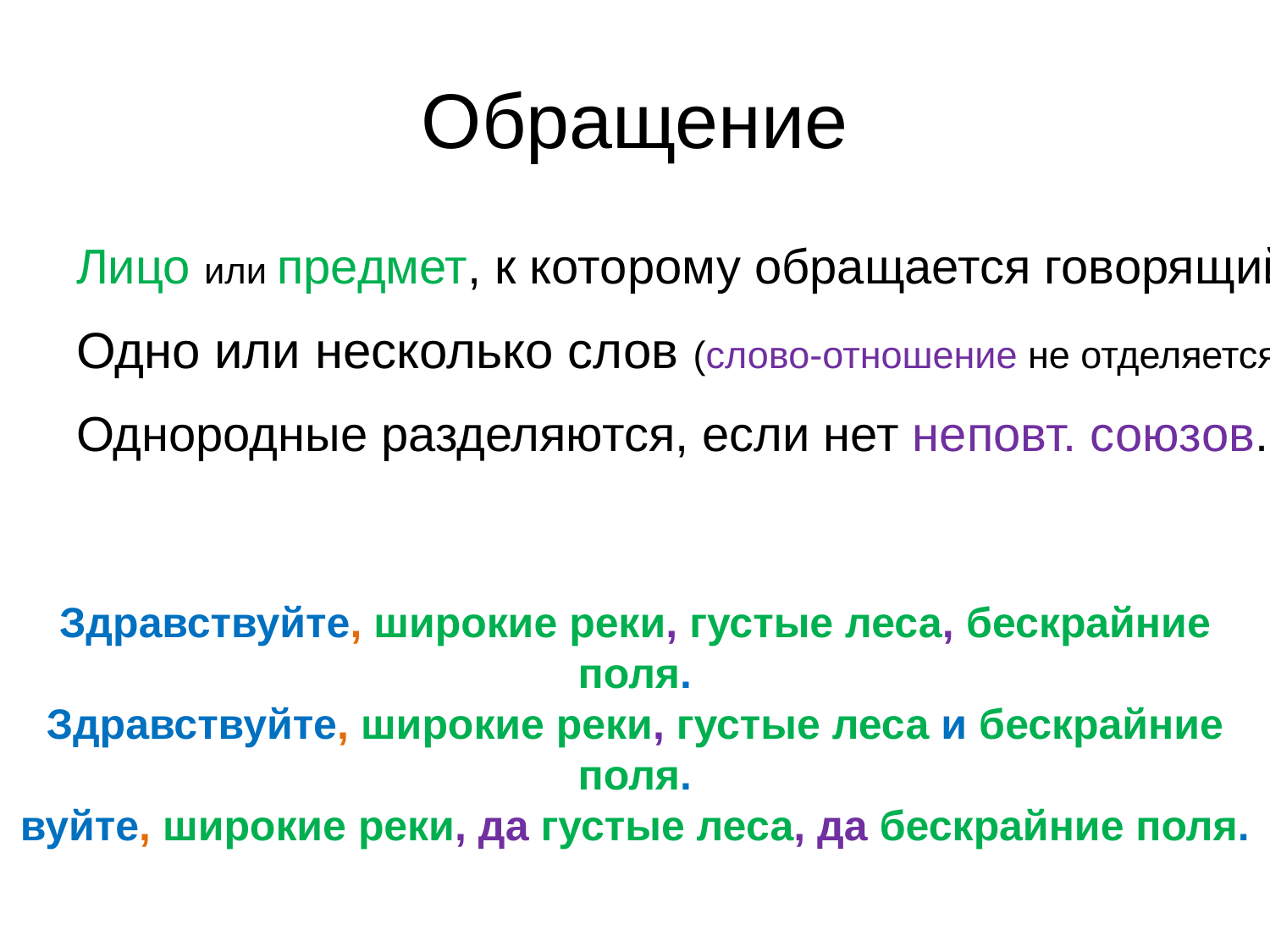

# Обращение
Лицо или предмет, к которому обращается говорящий.
Одно или несколько слов (слово-отношение не отделяется).
Однородные разделяются, если нет неповт. союзов.
Здравствуйте, широкие реки, густые леса, бескрайние поля.
Здравствуйте, широкие реки, густые леса и бескрайние поля.
вуйте, широкие реки, да густые леса, да бескрайние поля.